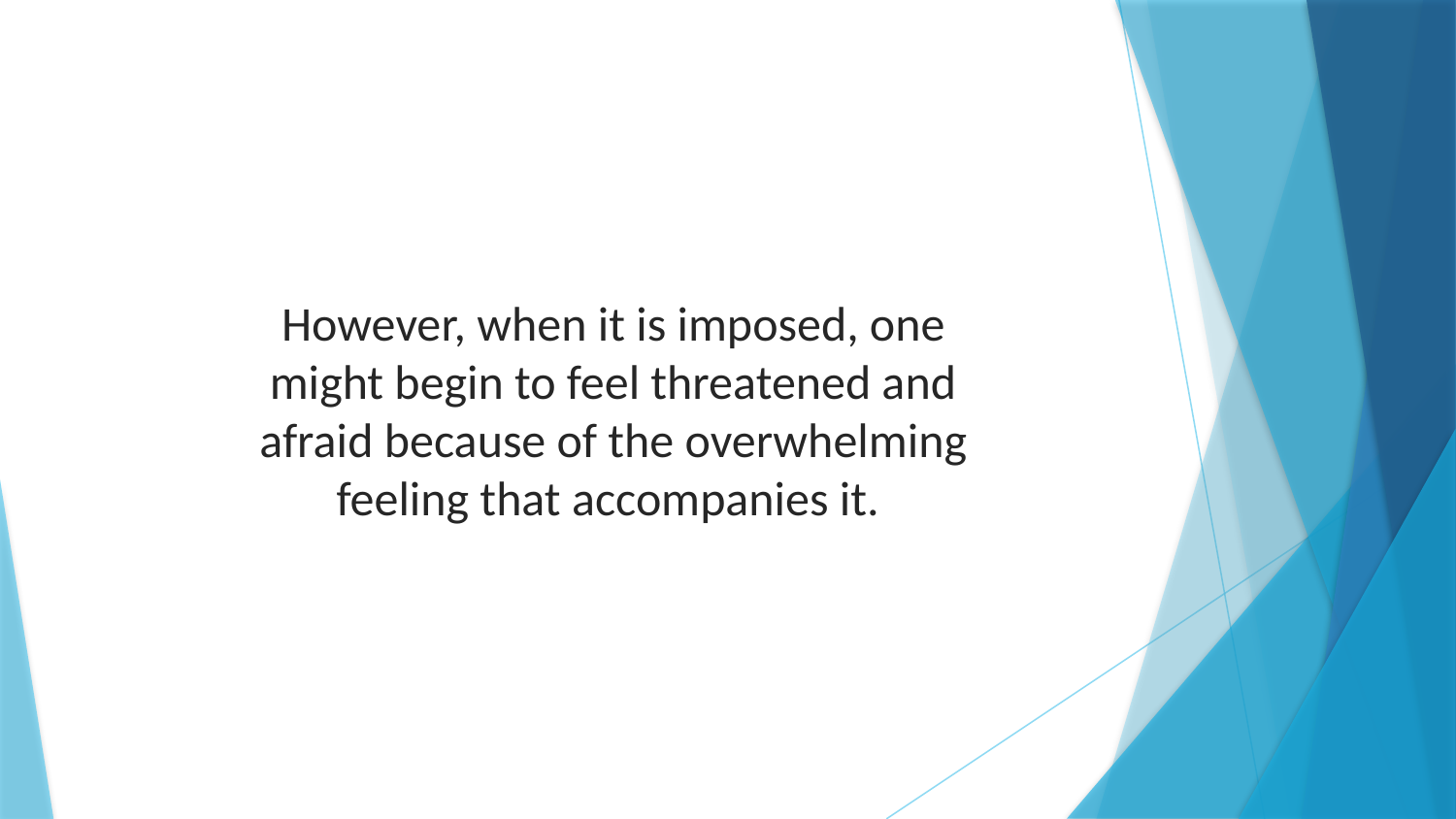

However, when it is imposed, one might begin to feel threatened and afraid because of the overwhelming feeling that accompanies it.